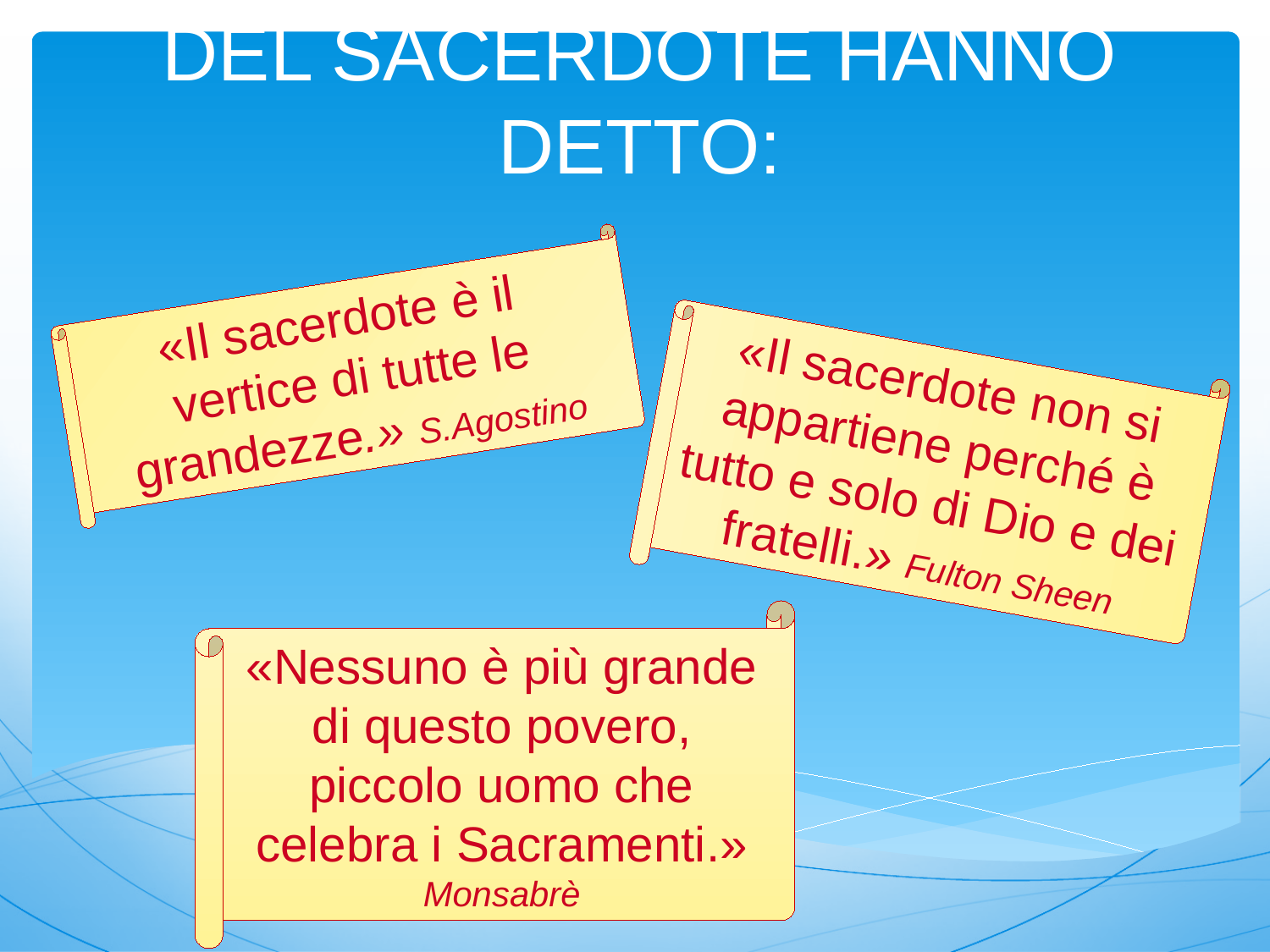

# DEL SACERDOTE HANNO DETTO:
«Il sacerdote è il  vertice di tutte le grandezze.» S.Agostino
«Il sacerdote non si appartiene perché è tutto e solo di Dio e dei fratelli.» Fulton Sheen
«Nessuno è più grande di questo povero, piccolo uomo che celebra i Sacramenti.» Monsabrè